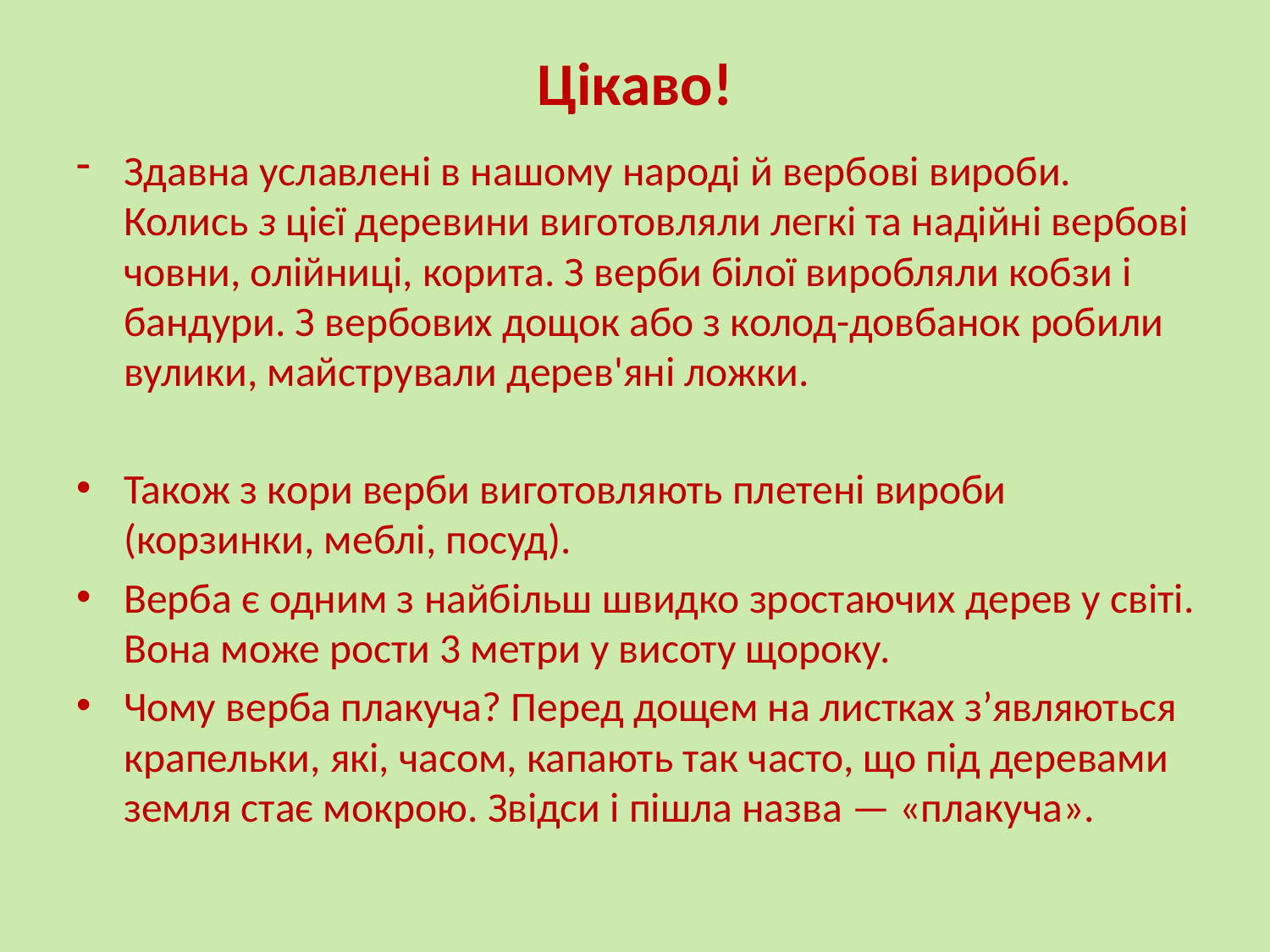

# Цікаво!
Здавна уславлені в нашому народі й вербові вироби. Колись з цієї деревини виготовляли легкі та надійні вербові човни, олійниці, корита. З верби білої виробляли кобзи і бандури. З вербових дощок або з колод-довбанок робили вулики, майстрували дерев'яні ложки.

Також з кори верби виготовляють плетені вироби (корзинки, меблі, посуд).
Верба є одним з найбільш швидко зростаючих дерев у світі. Вона може рости 3 метри у висоту щороку.
Чому верба плакуча? Перед дощем на листках з’являються крапельки, які, часом, капають так часто, що під деревами земля стає мокрою. Звідси і пішла назва — «плакуча».